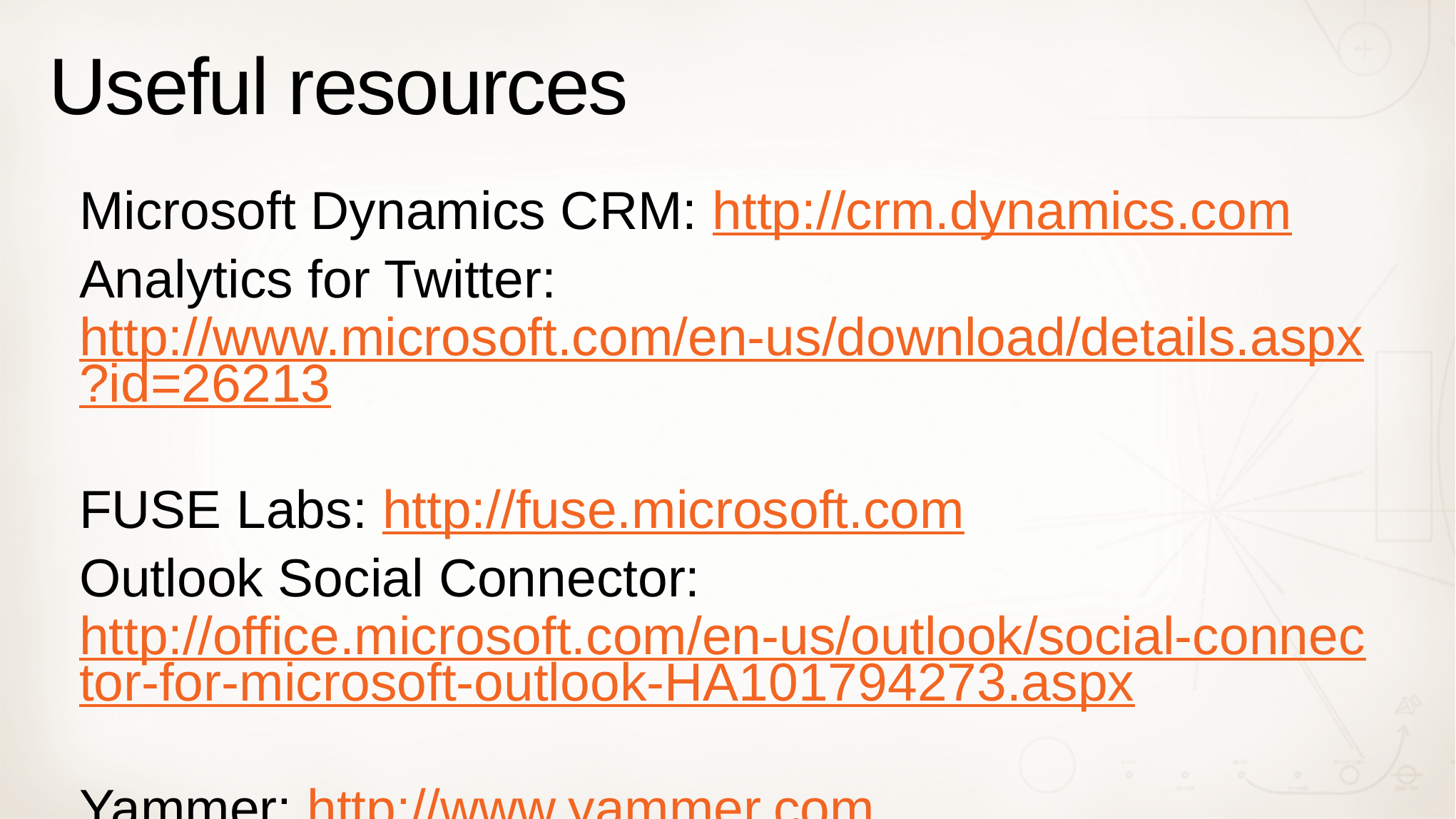

# Useful resources
Microsoft Dynamics CRM: http://crm.dynamics.com
Analytics for Twitter: http://www.microsoft.com/en-us/download/details.aspx?id=26213
FUSE Labs: http://fuse.microsoft.com
Outlook Social Connector: http://office.microsoft.com/en-us/outlook/social-connector-for-microsoft-outlook-HA101794273.aspx
Yammer: http://www.yammer.com